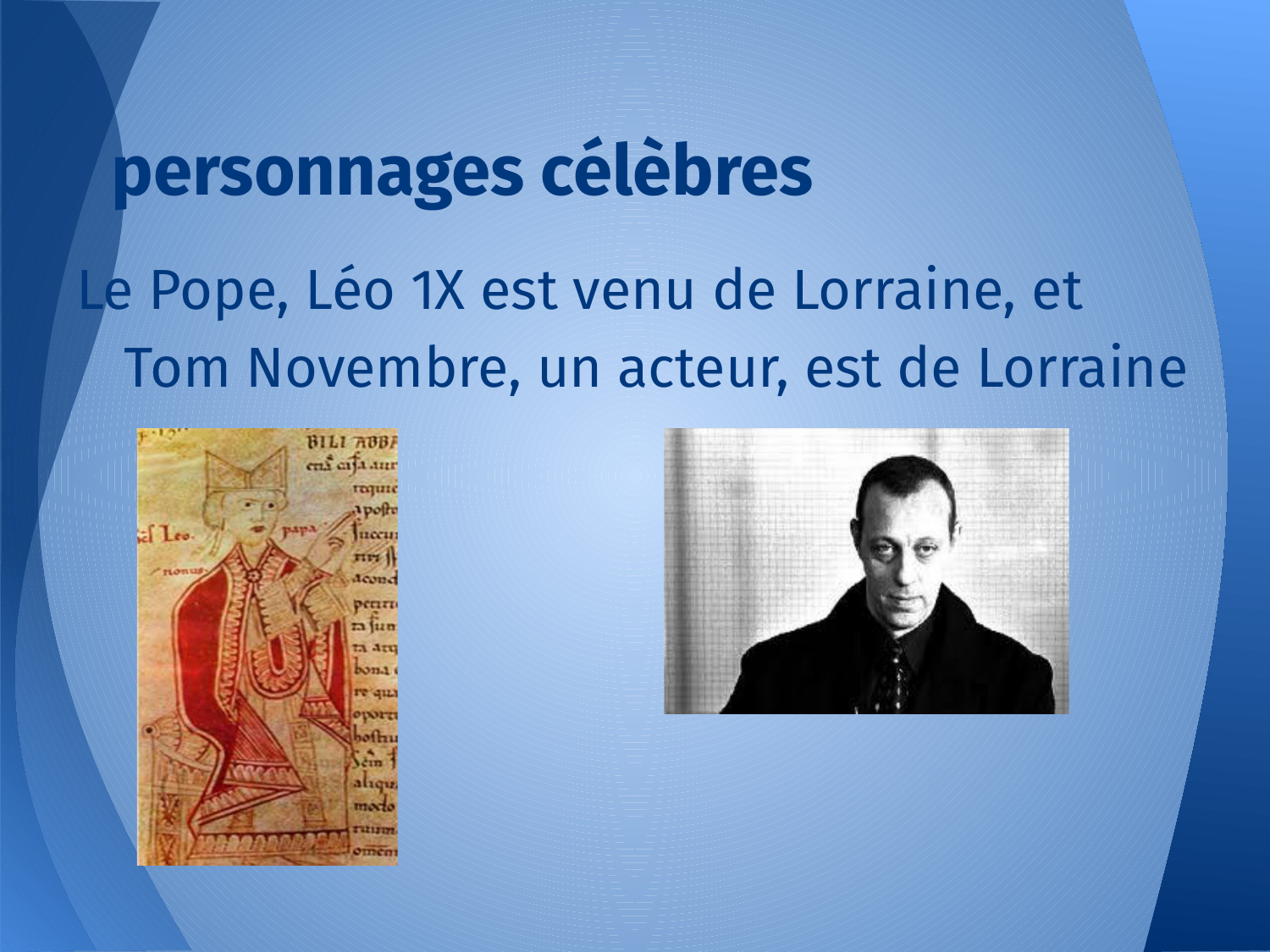

# personnages célèbres
Le Pope, Léo 1X est venu de Lorraine, et Tom Novembre, un acteur, est de Lorraine